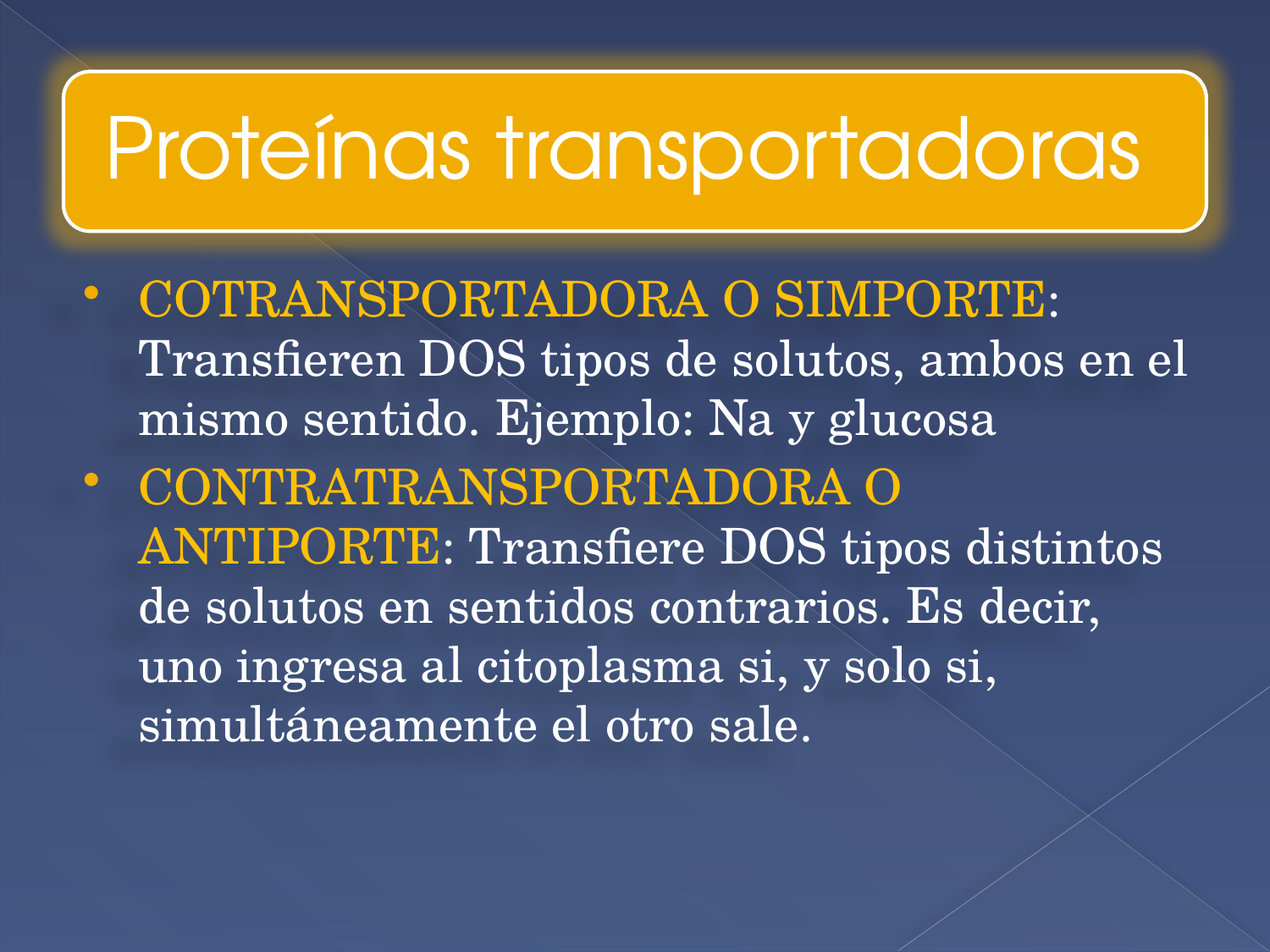

Proteínas transportadoras
COTRANSPORTADORA O SIMPORTE: Transfieren DOS tipos de solutos, ambos en el mismo sentido. Ejemplo: Na y glucosa
CONTRATRANSPORTADORA O ANTIPORTE: Transfiere DOS tipos distintos de solutos en sentidos contrarios. Es decir, uno ingresa al citoplasma si, y solo si, simultáneamente el otro sale.